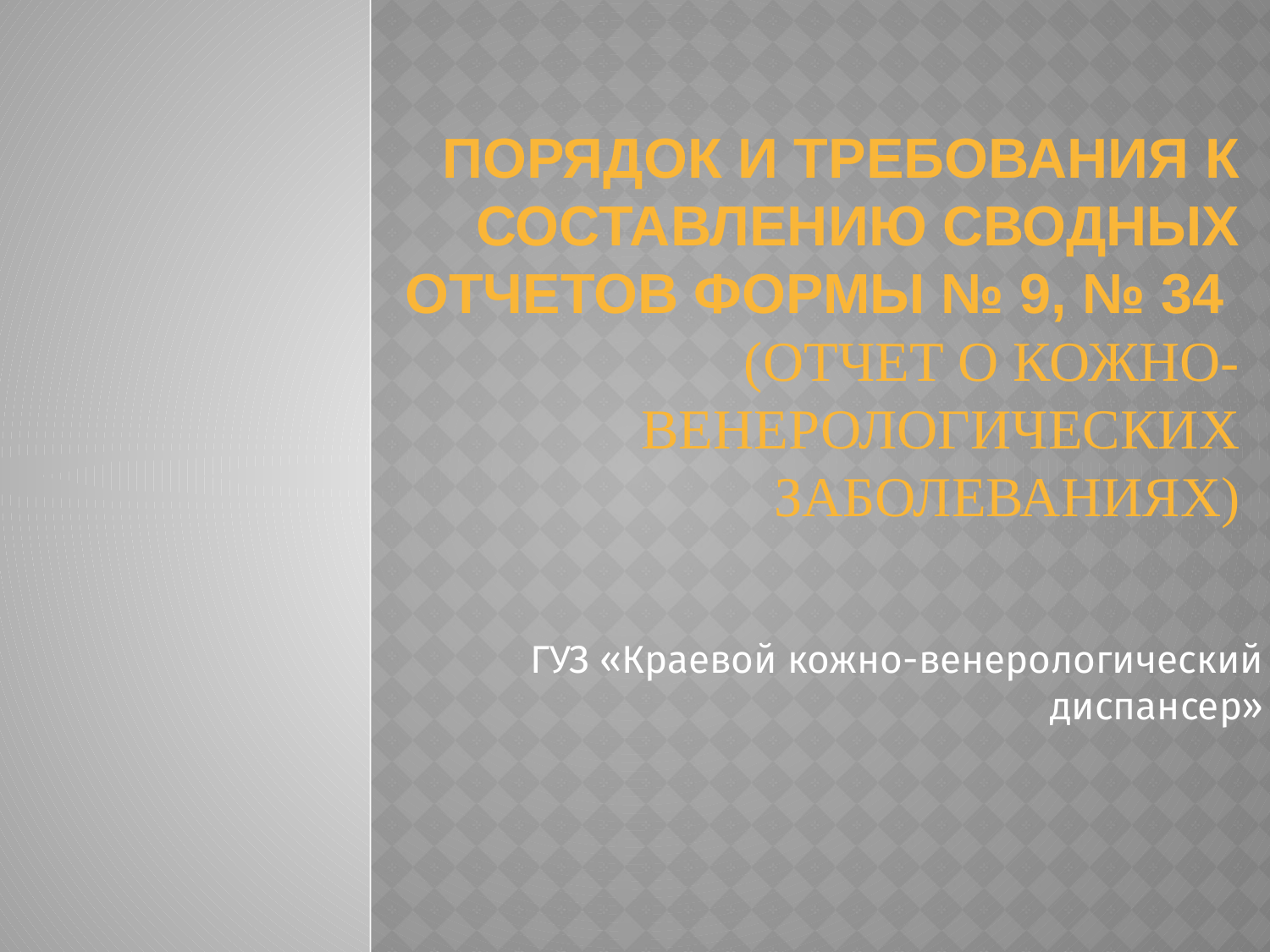

# Порядок и требования к составлению сводных отчетов формы № 9, № 34 (отчет о кожно-венерологических заболеваниях)
ГУЗ «Краевой кожно-венерологический диспансер»